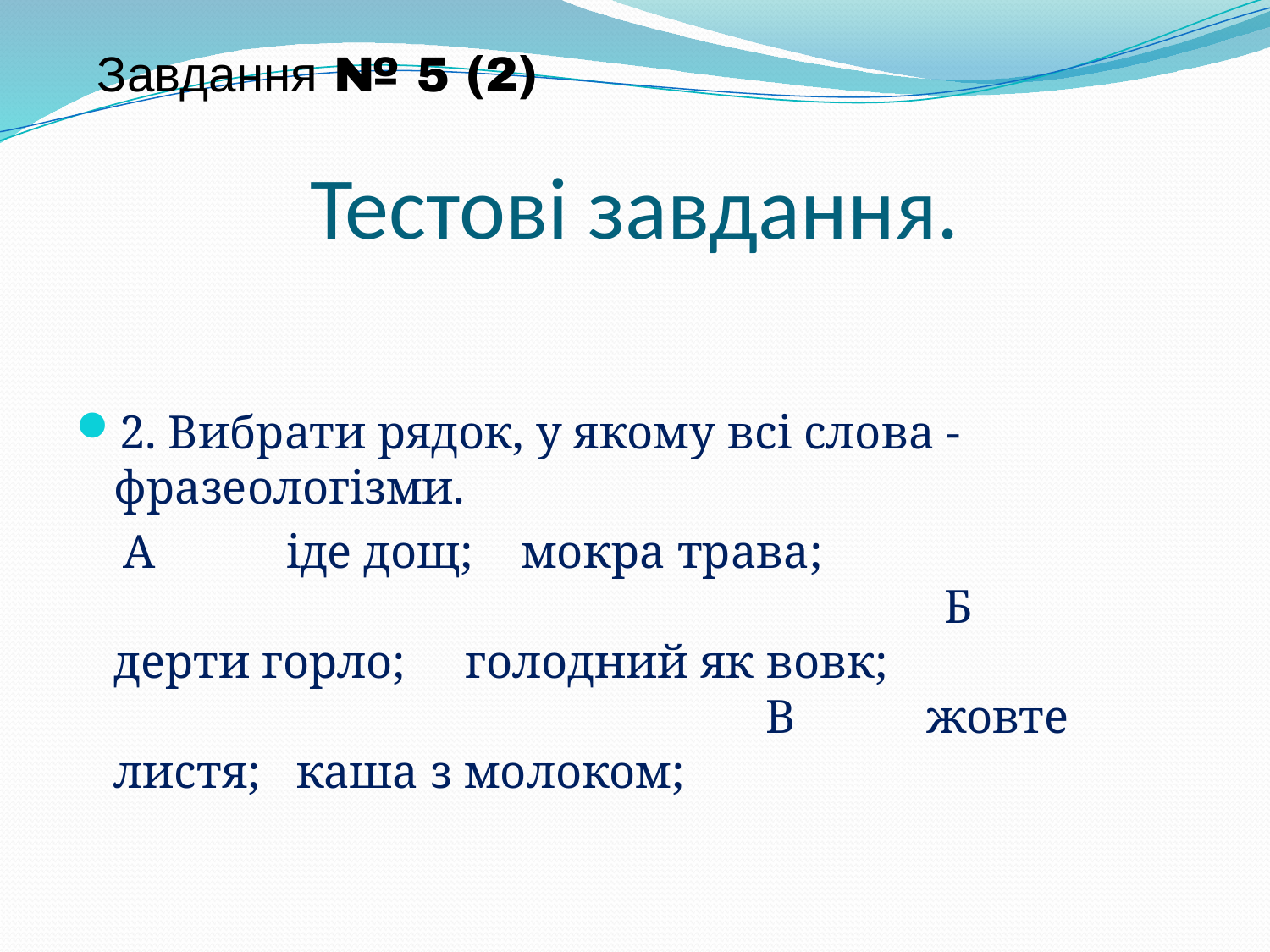

Завдання № 5 (2)
# Тестові завдання.

2. Вибрати рядок, у якому всі слова -фразеологізми.
    А           іде дощ;    мокра трава;                                                                                                      Б           дерти горло;     голодний як вовк;                                                                                 В           жовте листя;   каша з молоком;